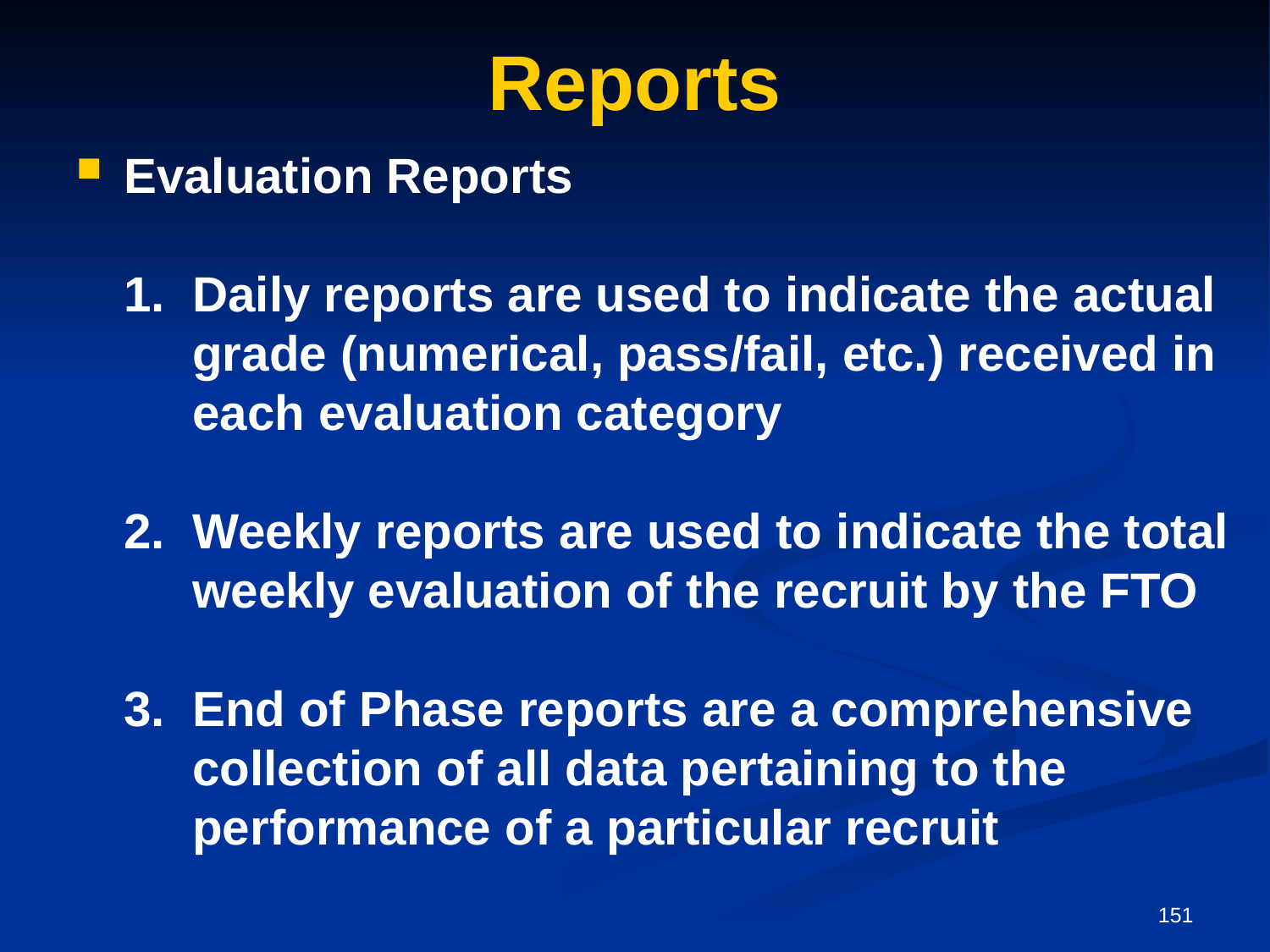

# Reports
Evaluation Reports

	1.  Daily reports are used to indicate the actual
	     grade (numerical, pass/fail, etc.) received in
 	     each evaluation category

	2.  Weekly reports are used to indicate the total
	     weekly evaluation of the recruit by the FTO

	3.  End of Phase reports are a comprehensive
	     collection of all data pertaining to the
	     performance of a particular recruit
151